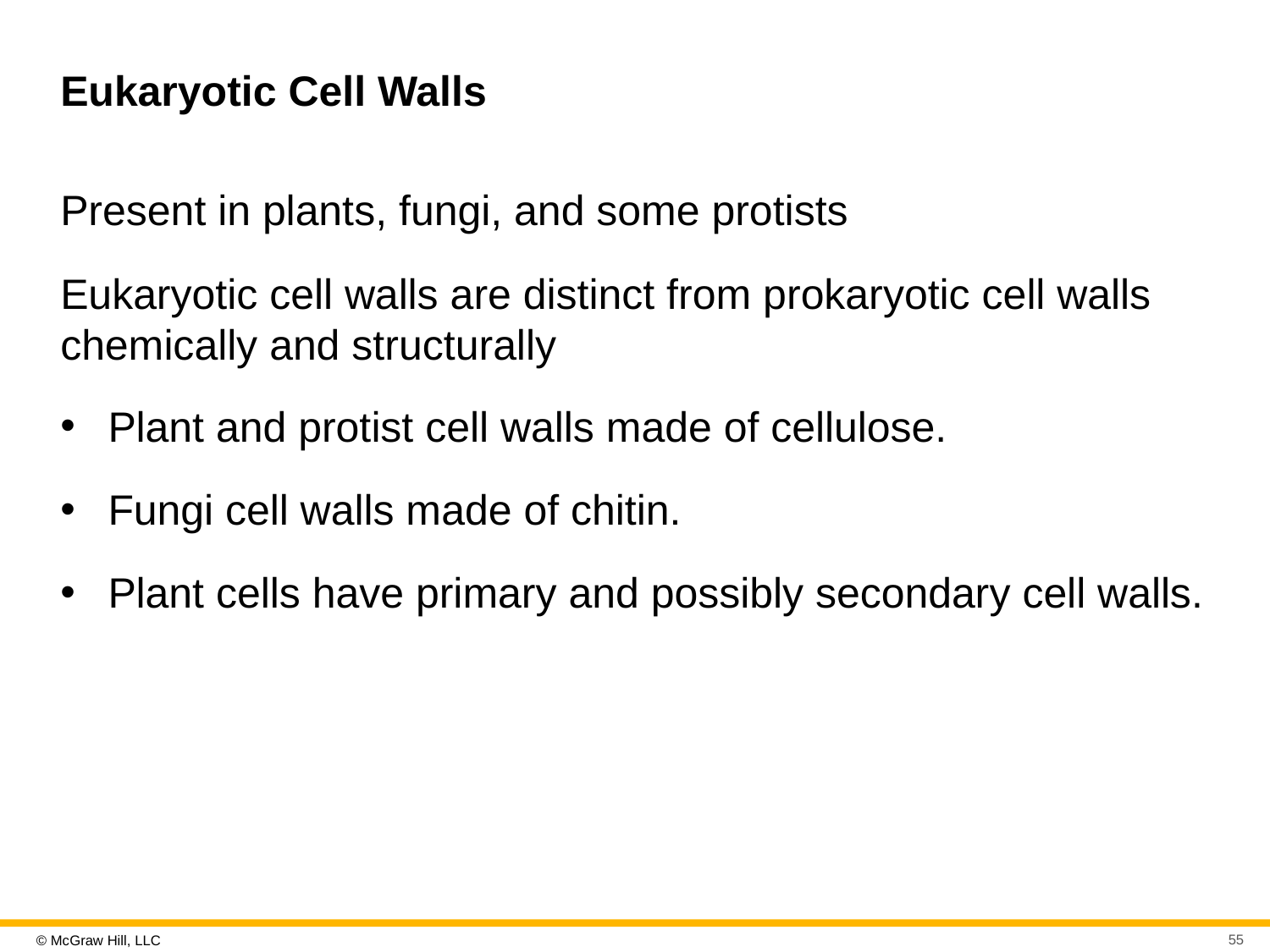

# Eukaryotic Cell Walls
Present in plants, fungi, and some protists
Eukaryotic cell walls are distinct from prokaryotic cell walls chemically and structurally
Plant and protist cell walls made of cellulose.
Fungi cell walls made of chitin.
Plant cells have primary and possibly secondary cell walls.
55